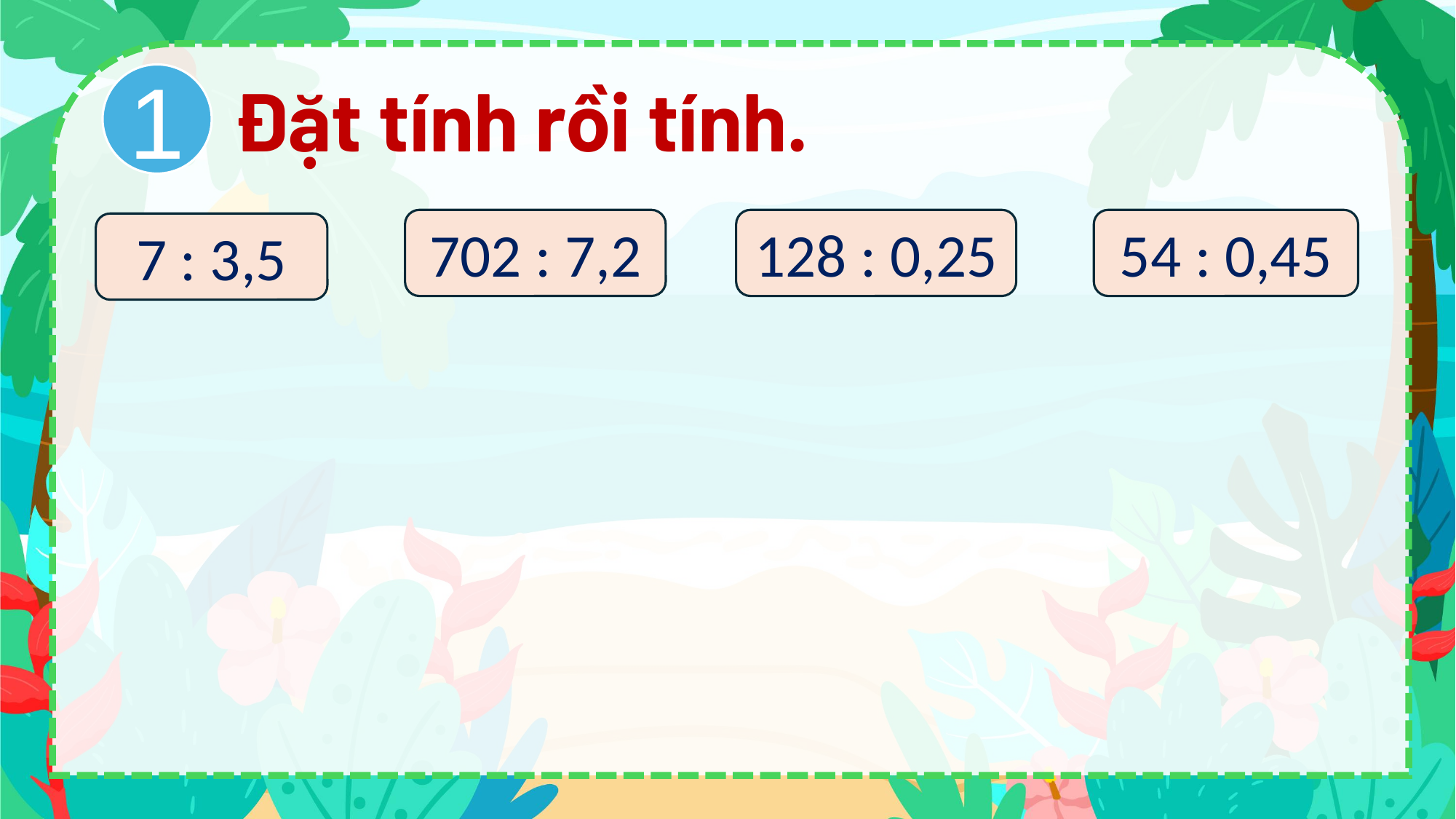

1
Đặt tính rồi tính.
702 : 7,2
128 : 0,25
54 : 0,45
7 : 3,5